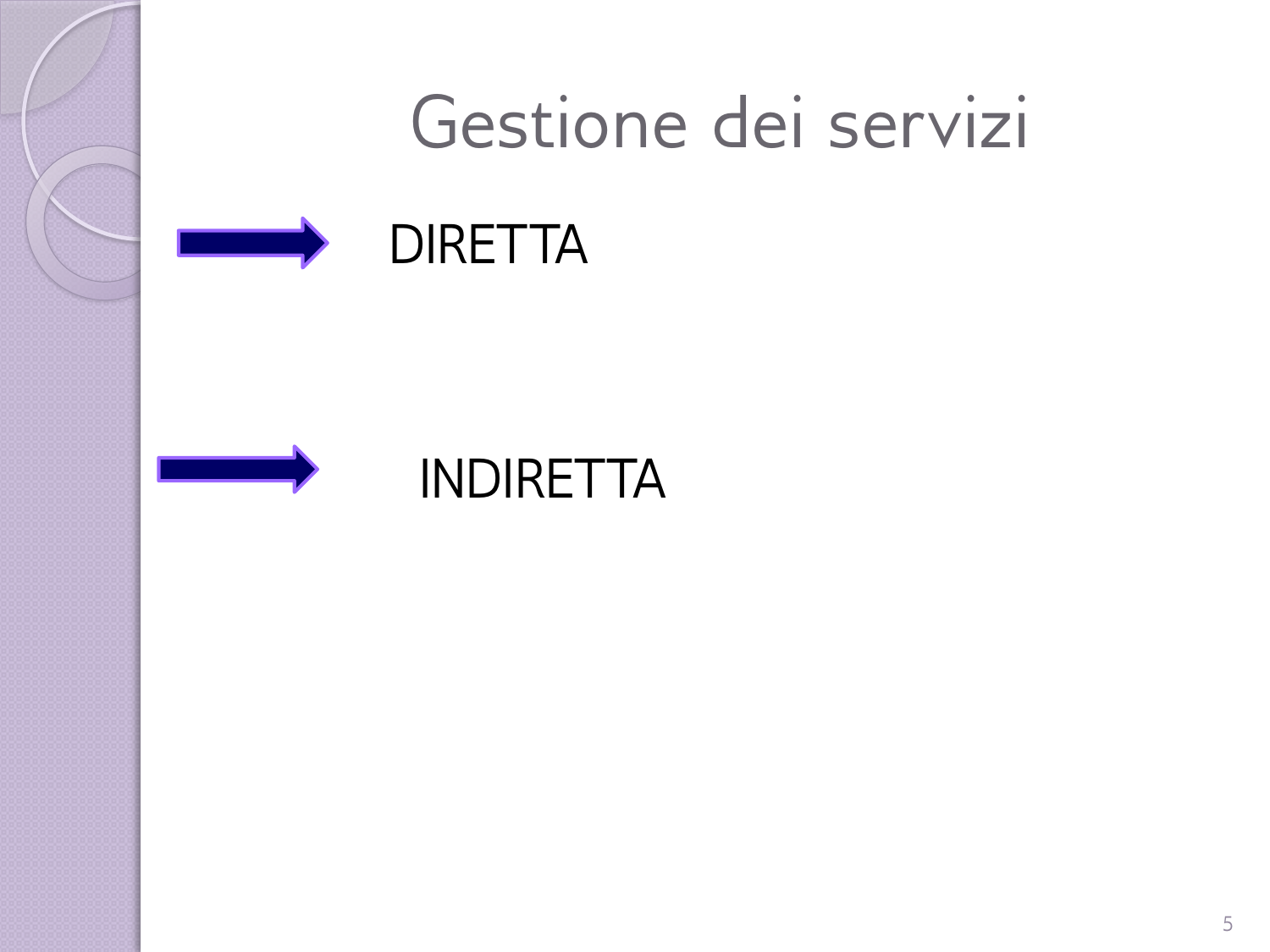

# Gestione dei servizi
           DIRETTA

		   INDIRETTA

5